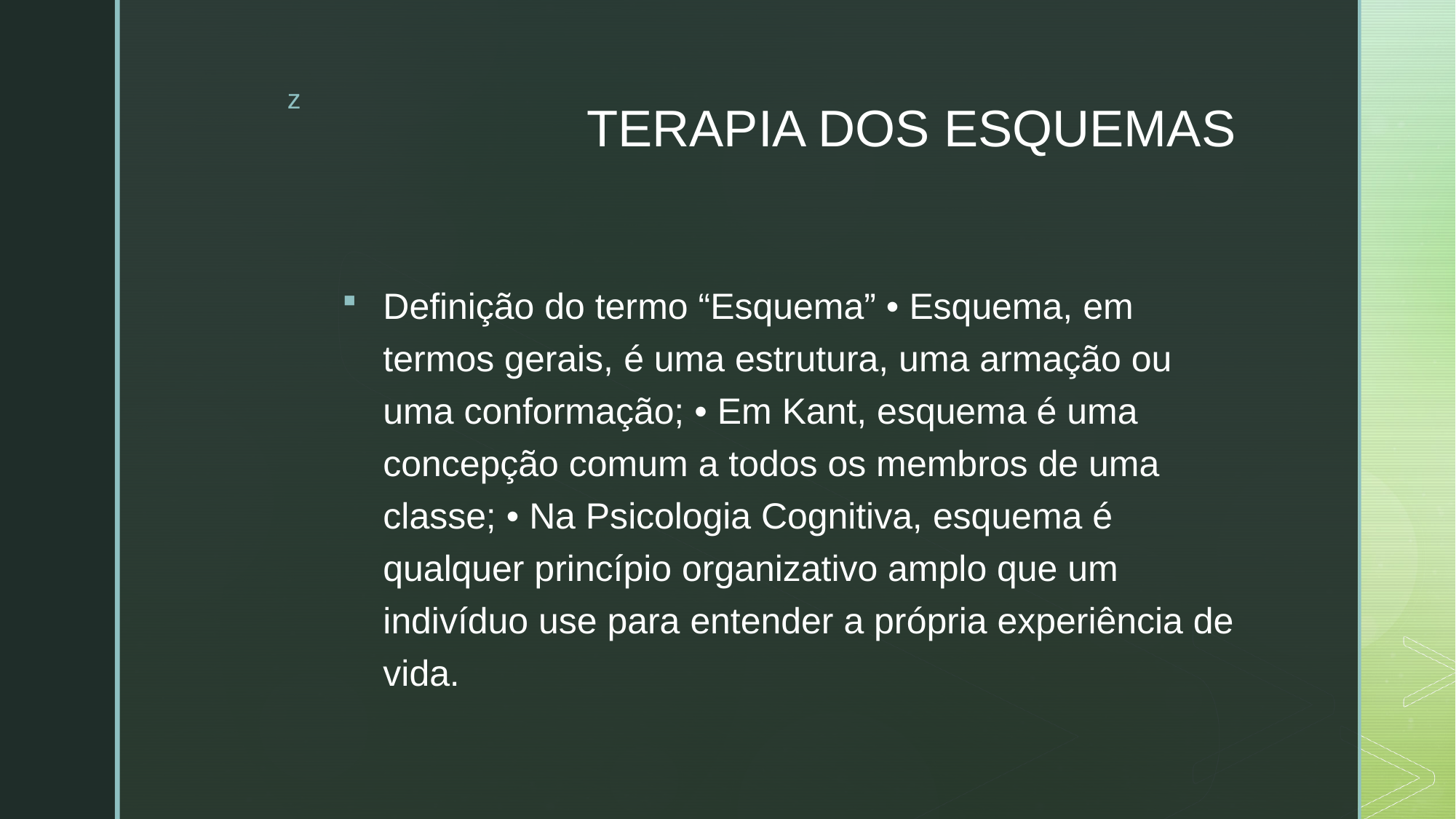

# TERAPIA DOS ESQUEMAS
Definição do termo “Esquema” • Esquema, em termos gerais, é uma estrutura, uma armação ou uma conformação; • Em Kant, esquema é uma concepção comum a todos os membros de uma classe; • Na Psicologia Cognitiva, esquema é qualquer princípio organizativo amplo que um indivíduo use para entender a própria experiência de vida.